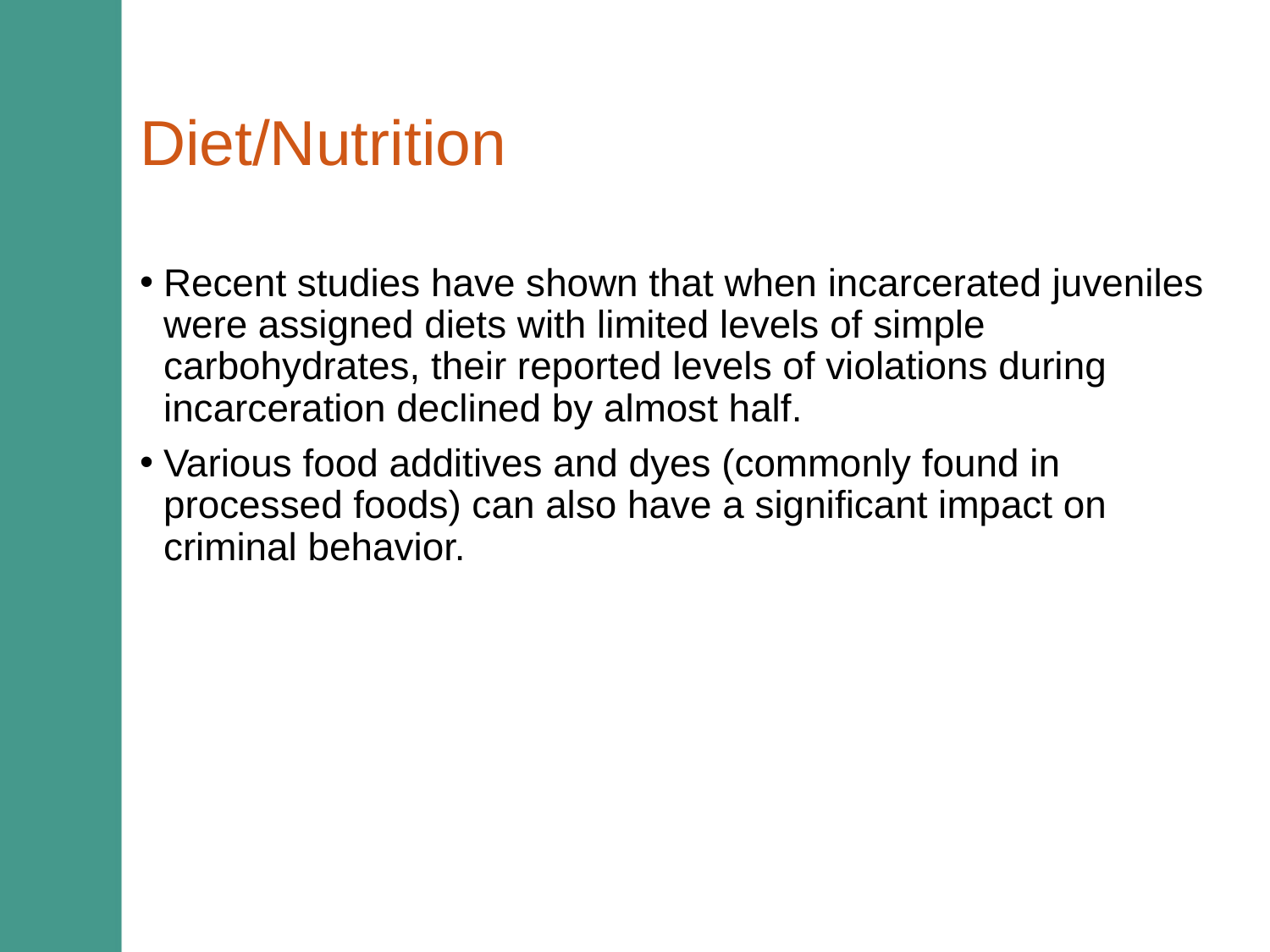

# Diet/Nutrition
Recent studies have shown that when incarcerated juveniles were assigned diets with limited levels of simple carbohydrates, their reported levels of violations during incarceration declined by almost half.
Various food additives and dyes (commonly found in processed foods) can also have a significant impact on criminal behavior.